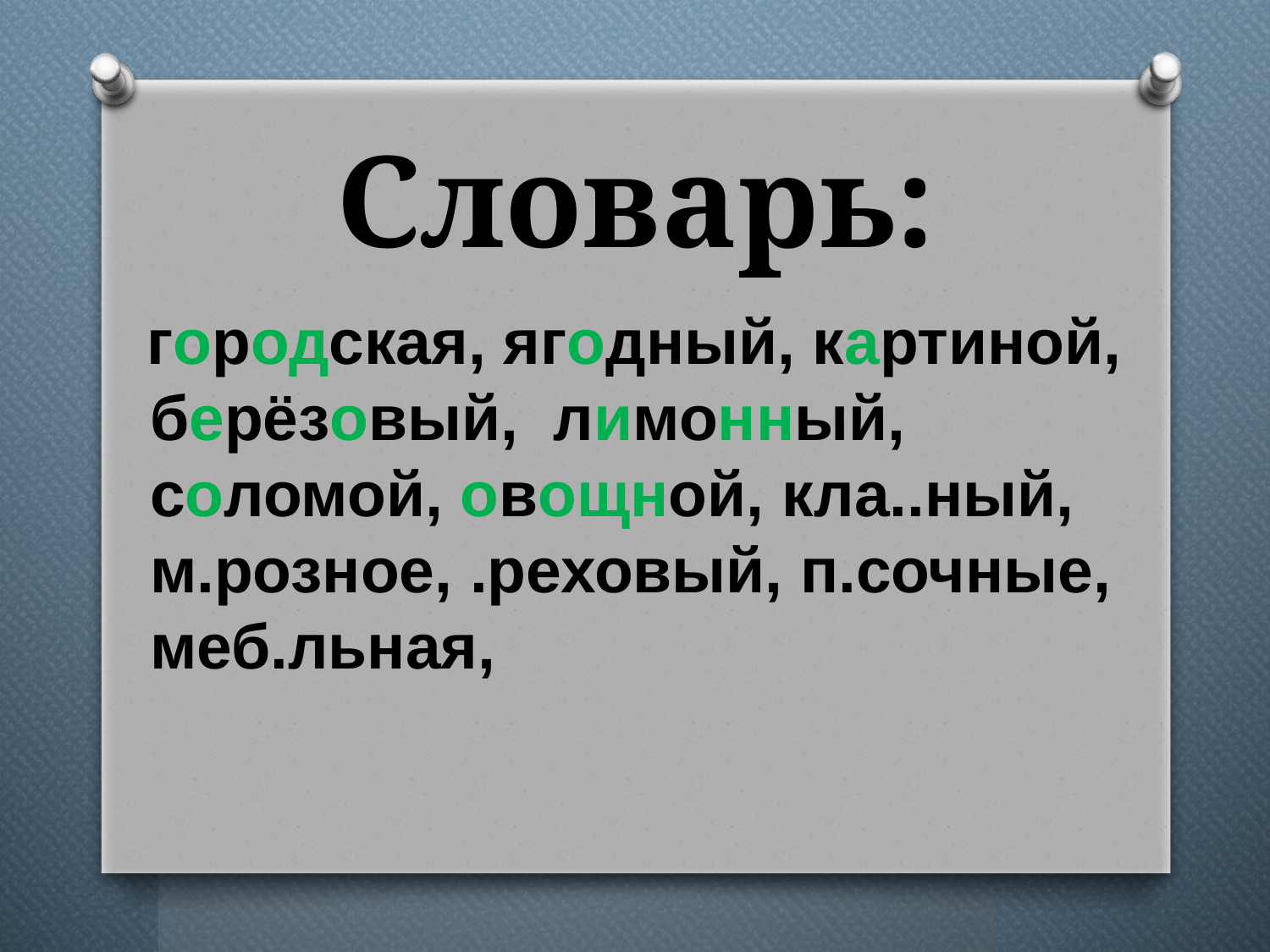

# Словарь:
  городская, ягодный, картиной, берёзовый,  лимонный, соломой, овощной, кла..ный, м.розное, .реховый, п.сочные, меб.льная,